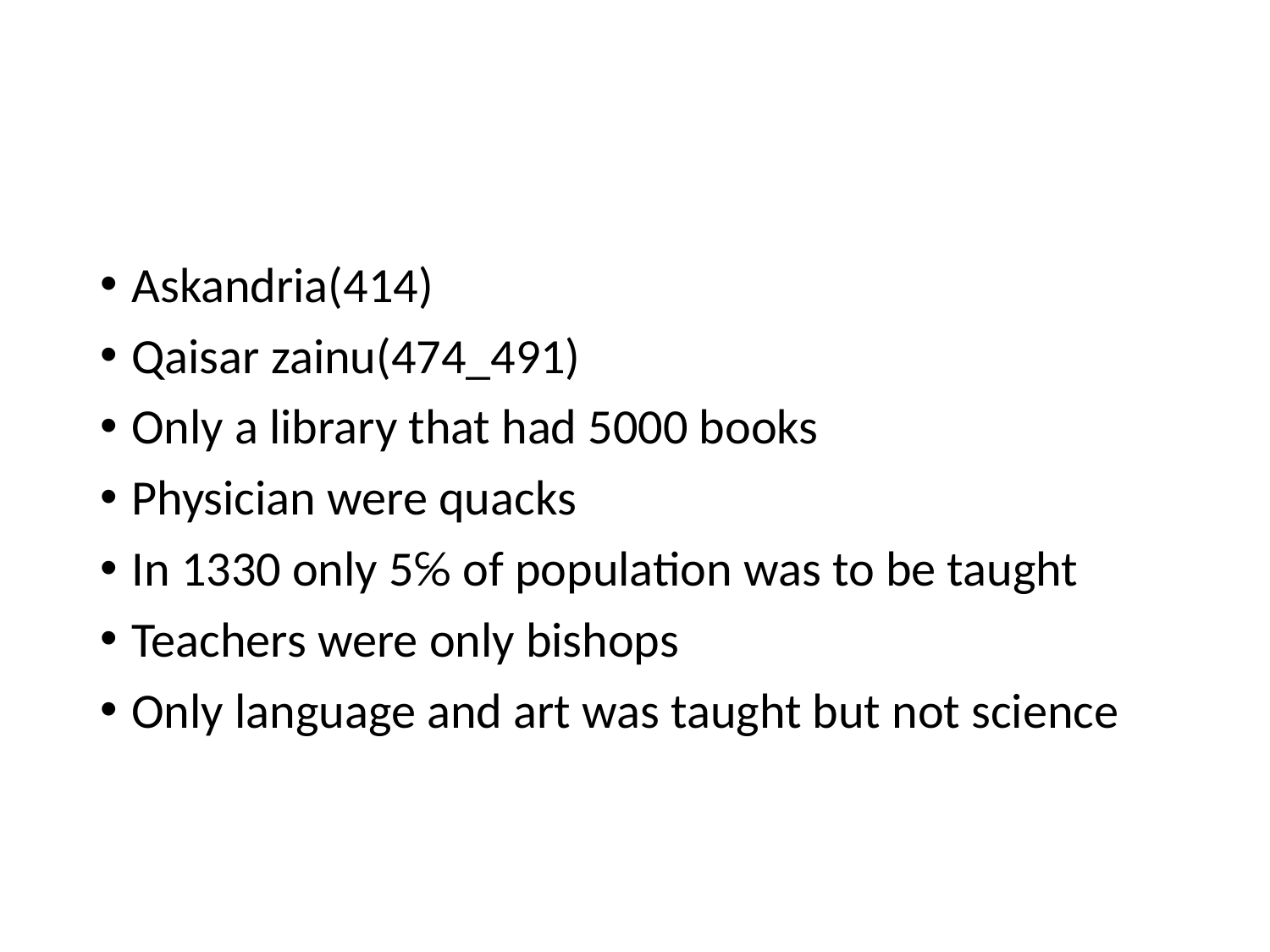

#
Askandria(414)
Qaisar zainu(474_491)
Only a library that had 5000 books
Physician were quacks
In 1330 only 5℅ of population was to be taught
Teachers were only bishops
Only language and art was taught but not science